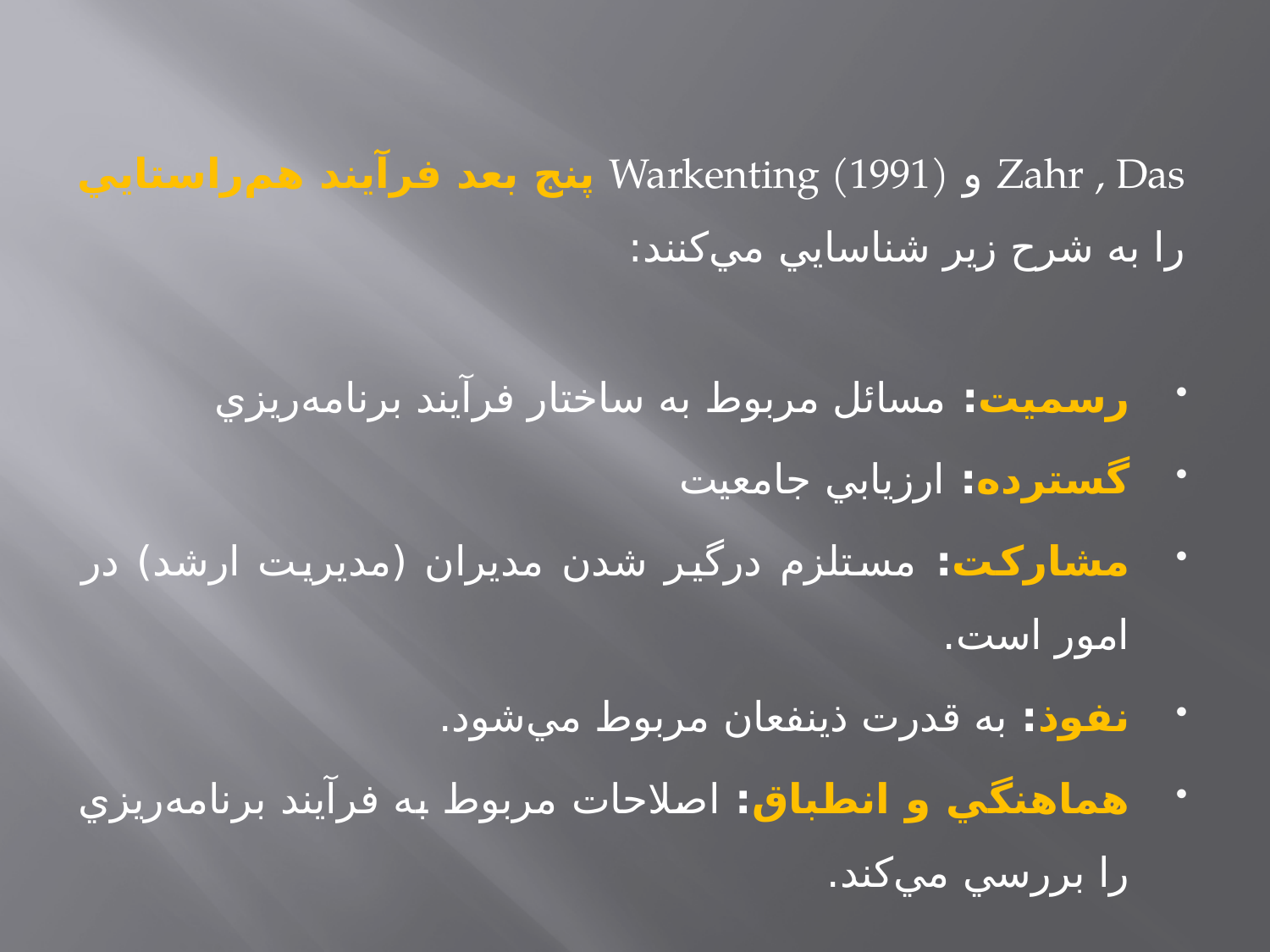

Zahr , Das و Warkenting (1991) پنج بعد فرآيند هم‌راستايي را به شرح زير شناسايي مي‌كنند:

رسميت: مسائل مربوط به ساختار فرآيند برنامه‌ريزي
گسترده: ارزيابي جامعيت
مشاركت: مستلزم درگير شدن مديران (مديريت ارشد) در امور است.
نفوذ: به قدرت ذينفعان مربوط مي‌شود.
هماهنگي و انطباق: اصلاحات مربوط به فرآيند برنامه‌ريزي را بررسي مي‌كند.